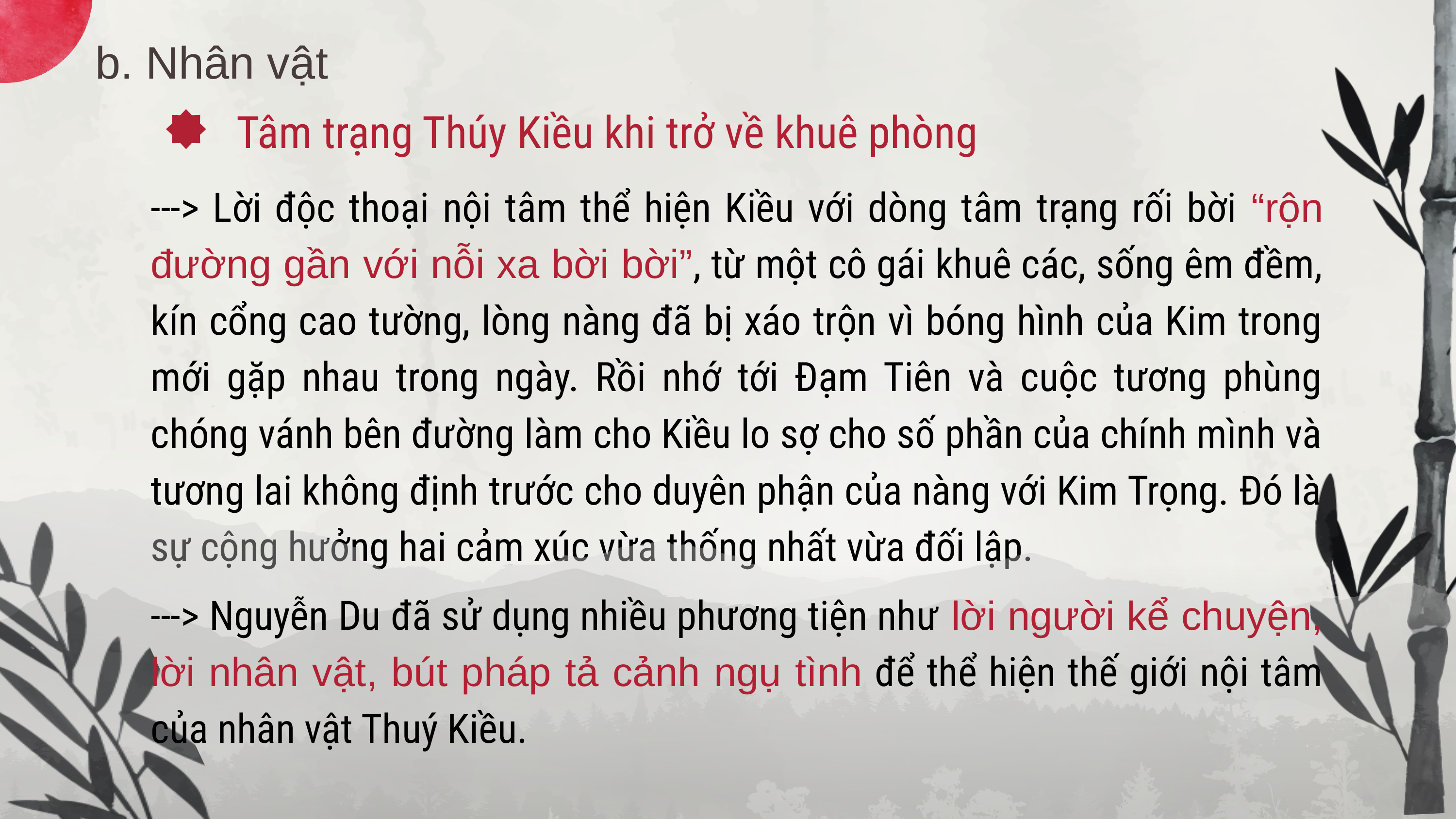

b. Nhân vật
Tâm trạng Thúy Kiều khi trở về khuê phòng

---> Lời độc thoại nội tâm thể hiện Kiều với dòng tâm trạng rối bời “rộn đường gần với nỗi xa bời bời”, từ một cô gái khuê các, sống êm đềm, kín cổng cao tường, lòng nàng đã bị xáo trộn vì bóng hình của Kim trong mới gặp nhau trong ngày. Rồi nhớ tới Đạm Tiên và cuộc tương phùng chóng vánh bên đường làm cho Kiều lo sợ cho số phần của chính mình và tương lai không định trước cho duyên phận của nàng với Kim Trọng. Đó là sự cộng hưởng hai cảm xúc vừa thống nhất vừa đối lập.

---> Nguyễn Du đã sử dụng nhiều phương tiện như lời người kể chuyện, lời nhân vật, bút pháp tả cảnh ngụ tình để thể hiện thế giới nội tâm của nhân vật Thuý Kiều.